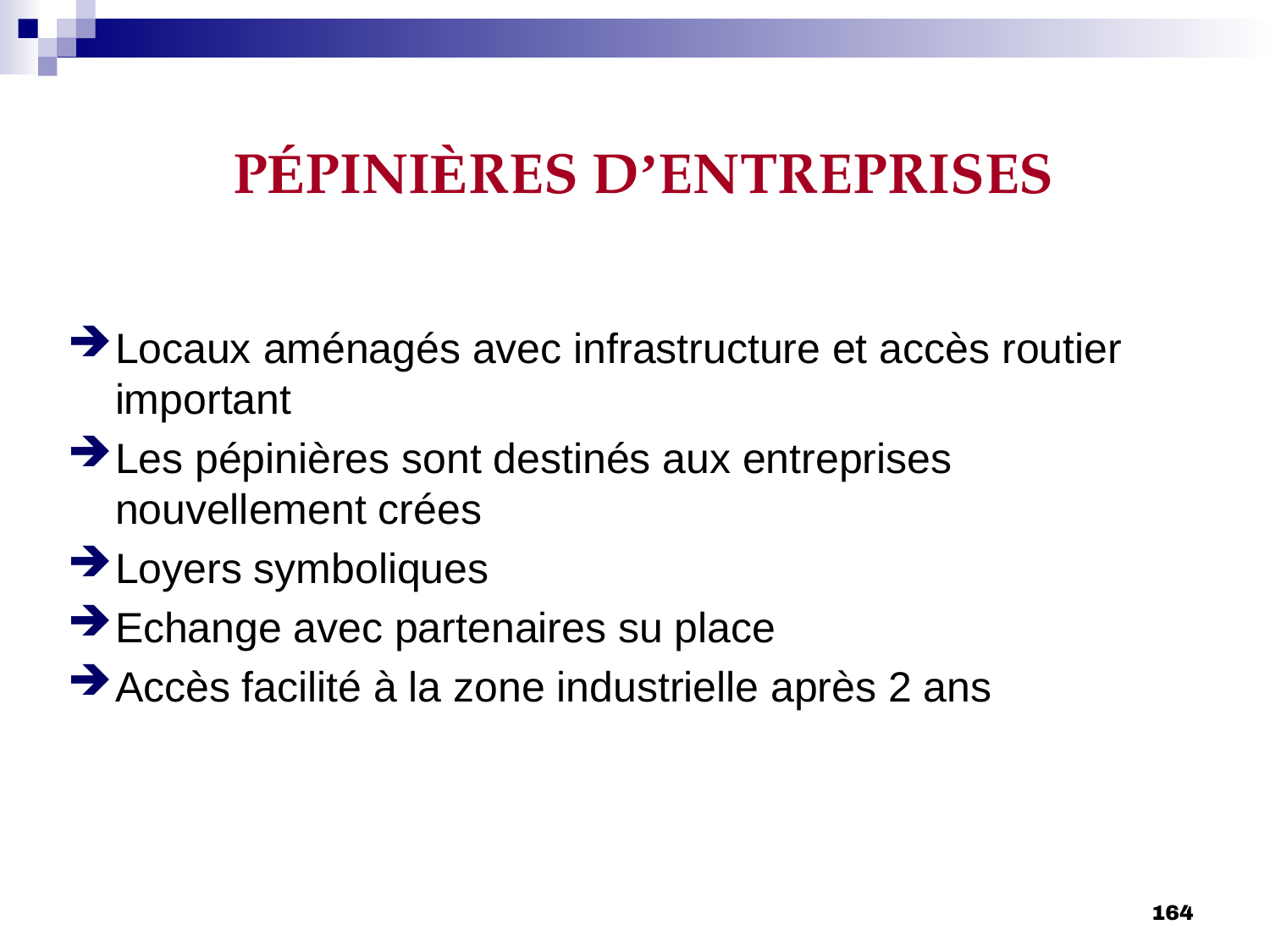

# PÉPINIÈRES D’ENTREPRISES
Locaux aménagés avec infrastructure et accès routier important
Les pépinières sont destinés aux entreprises nouvellement crées
Loyers symboliques
Echange avec partenaires su place
Accès facilité à la zone industrielle après 2 ans
164